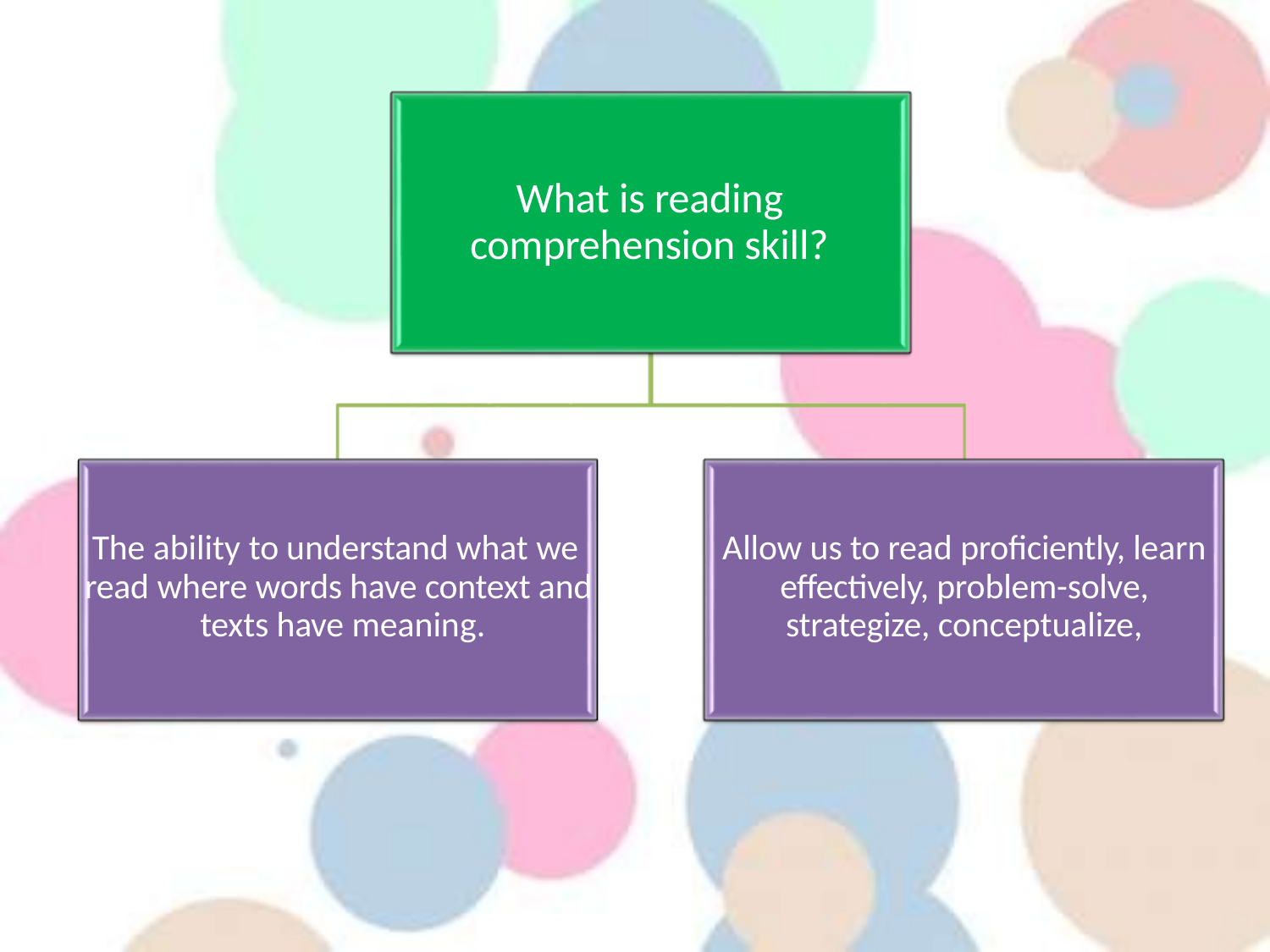

# What is reading  comprehension skill?

The ability to understand what we  read where words have context and  texts have meaning.
Allow us to read proficiently, learn  effectively, problem-solve,  strategize, conceptualize,